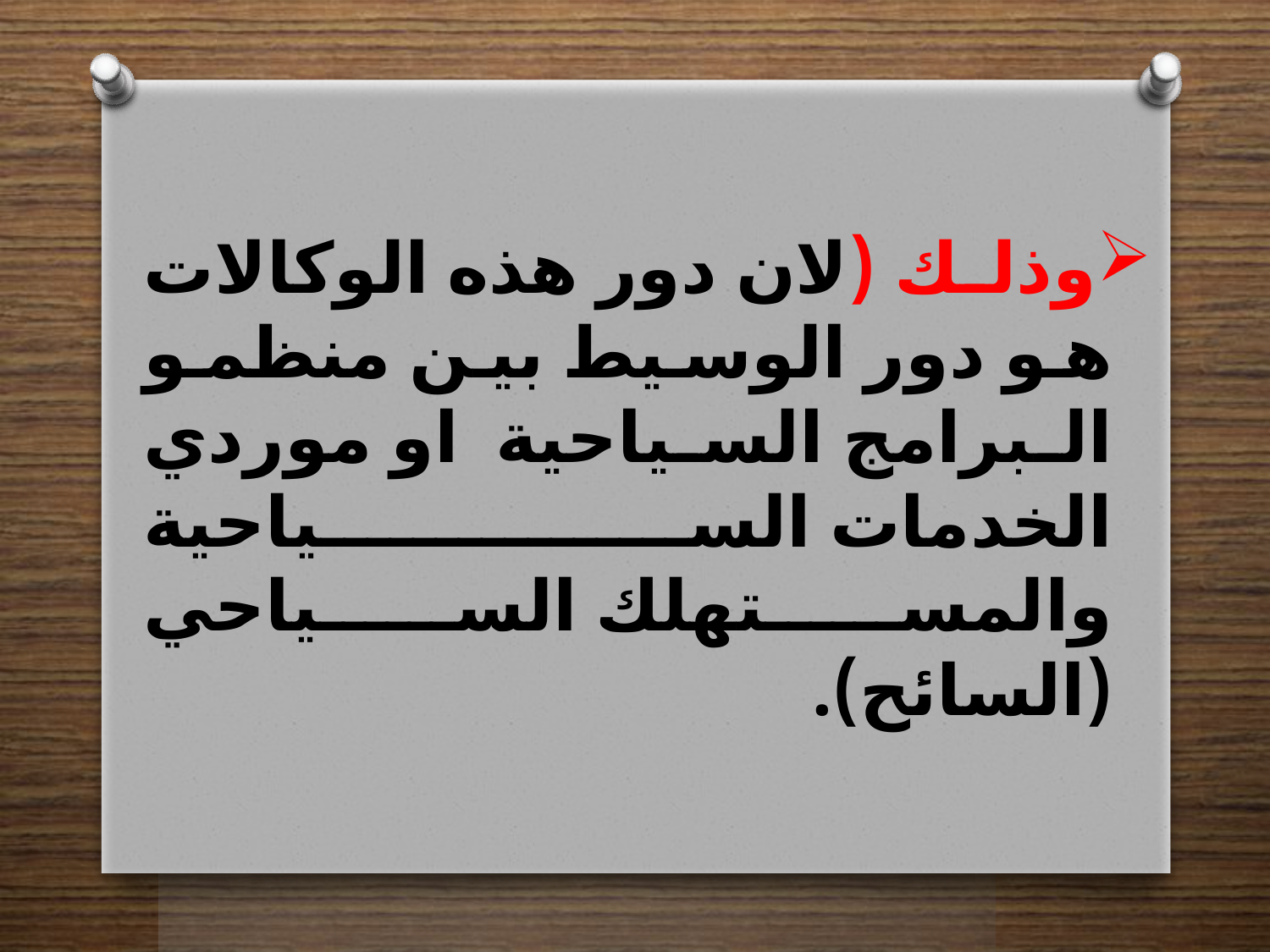

وذلك (لان دور هذه الوكالات هو دور الوسيط بين منظمو البرامج السياحية  او موردي الخدمات السياحية والمستهلك السياحي (السائح).